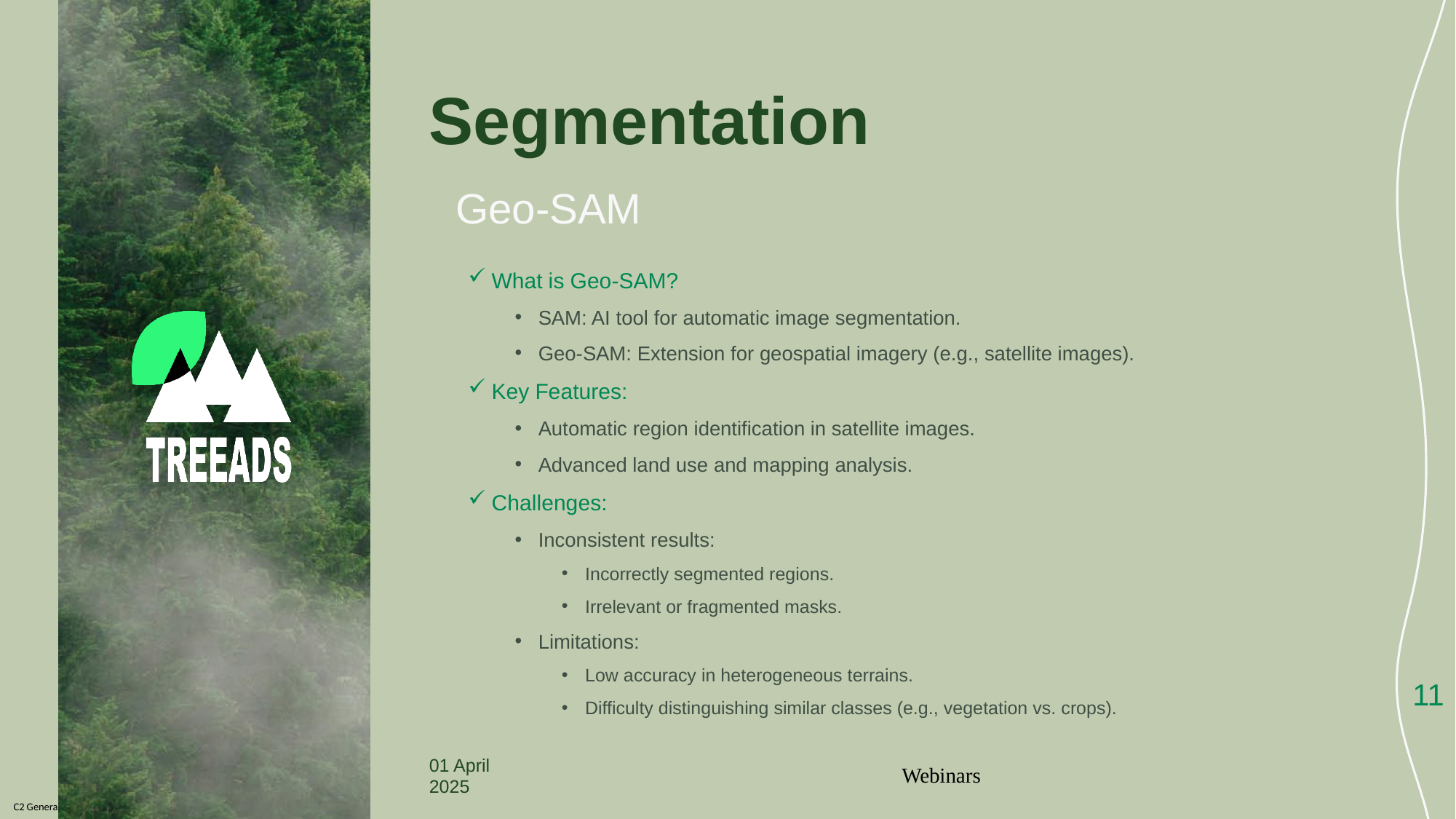

# Segmentation
Geo-SAM
What is Geo-SAM?
SAM: AI tool for automatic image segmentation.
Geo-SAM: Extension for geospatial imagery (e.g., satellite images).
Key Features:
Automatic region identification in satellite images.
Advanced land use and mapping analysis.
Challenges:
Inconsistent results:
Incorrectly segmented regions.
Irrelevant or fragmented masks.
Limitations:
Low accuracy in heterogeneous terrains.
Difficulty distinguishing similar classes (e.g., vegetation vs. crops).

11
Webinars
01 April 2025